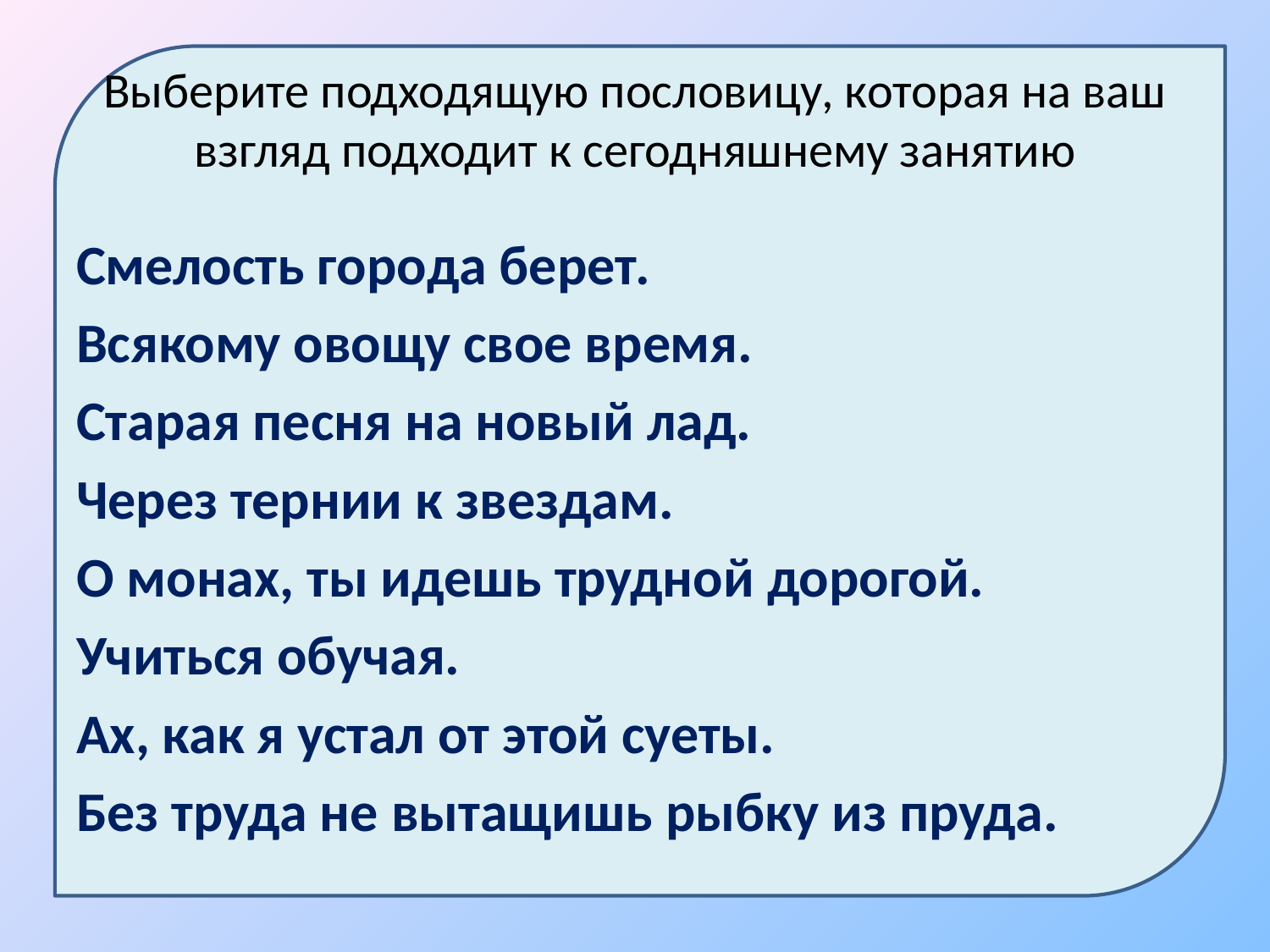

# Выберите подходящую пословицу, которая на ваш взгляд подходит к сегодняшнему занятию

Смелость города берет.
Всякому овощу свое время.
Старая песня на новый лад.
Через тернии к звездам.
О монах, ты идешь трудной дорогой.
Учиться обучая.
Ах, как я устал от этой суеты.
Без труда не вытащишь рыбку из пруда.